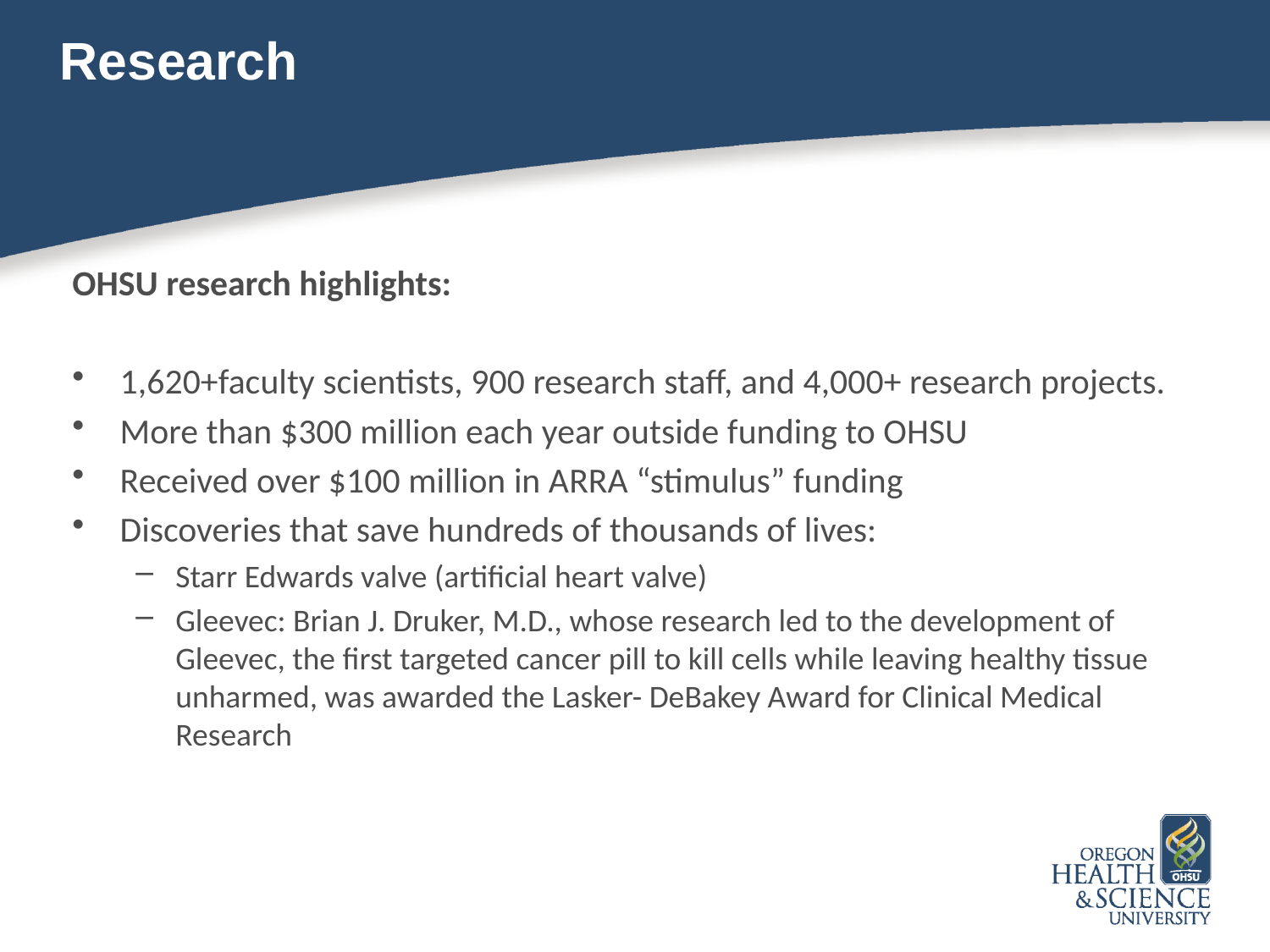

# Research
OHSU research highlights:

1,620+faculty scientists, 900 research staff, and 4,000+ research projects.
More than $300 million each year outside funding to OHSU
Received over $100 million in ARRA “stimulus” funding
Discoveries that save hundreds of thousands of lives:
Starr Edwards valve (artificial heart valve)
Gleevec: Brian J. Druker, M.D., whose research led to the development of Gleevec, the first targeted cancer pill to kill cells while leaving healthy tissue unharmed, was awarded the Lasker- DeBakey Award for Clinical Medical Research